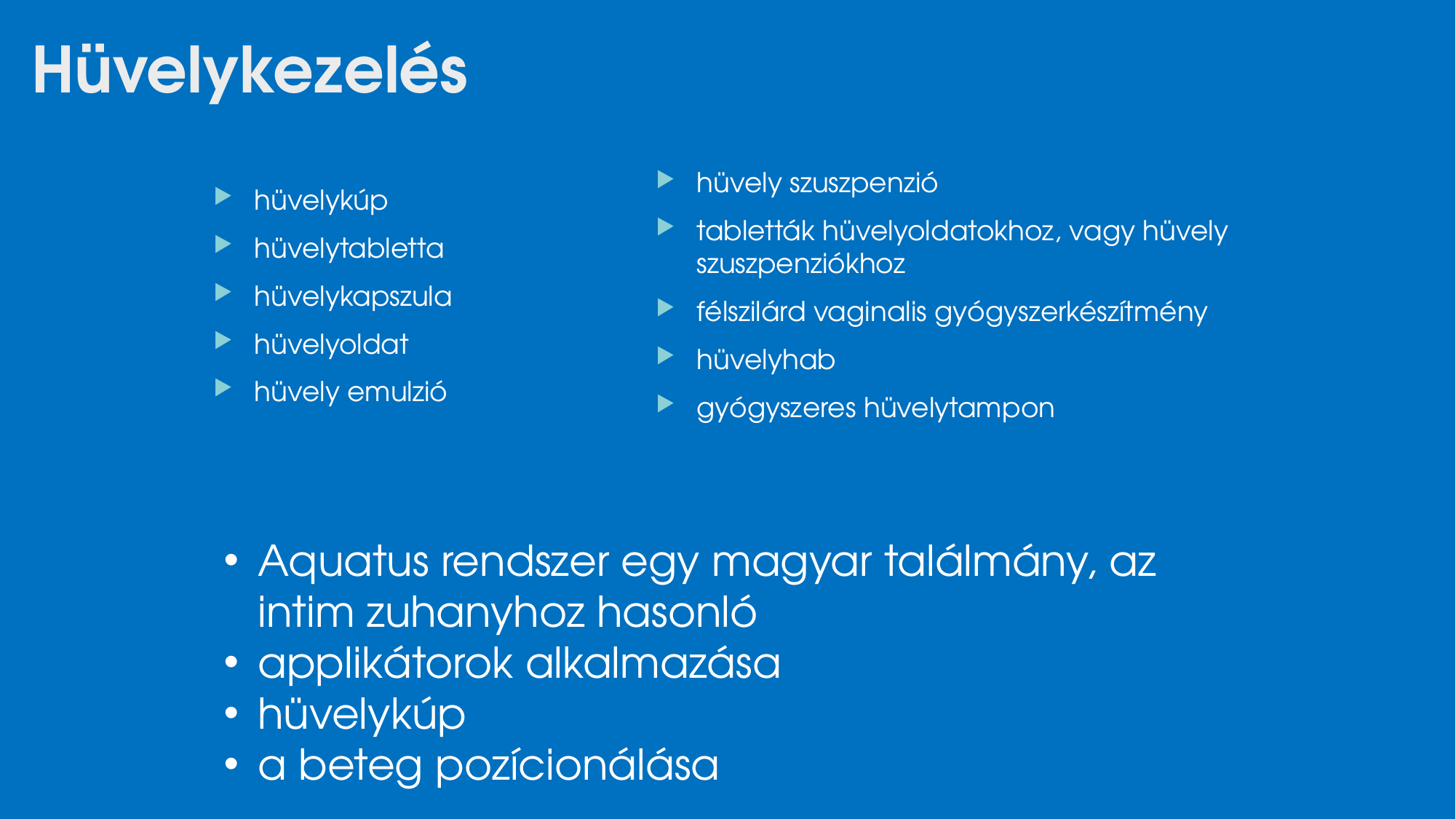

# Hüvelykezelés
hüvely szuszpenzió
tabletták hüvelyoldatokhoz, vagy hüvely szuszpenziókhoz
félszilárd vaginalis gyógyszerkészítmény
hüvelyhab
gyógyszeres hüvelytampon
hüvelykúp
hüvelytabletta
hüvelykapszula
hüvelyoldat
hüvely emulzió
Aquatus rendszer egy magyar találmány, az intim zuhanyhoz hasonló
applikátorok alkalmazása
hüvelykúp
a beteg pozícionálása